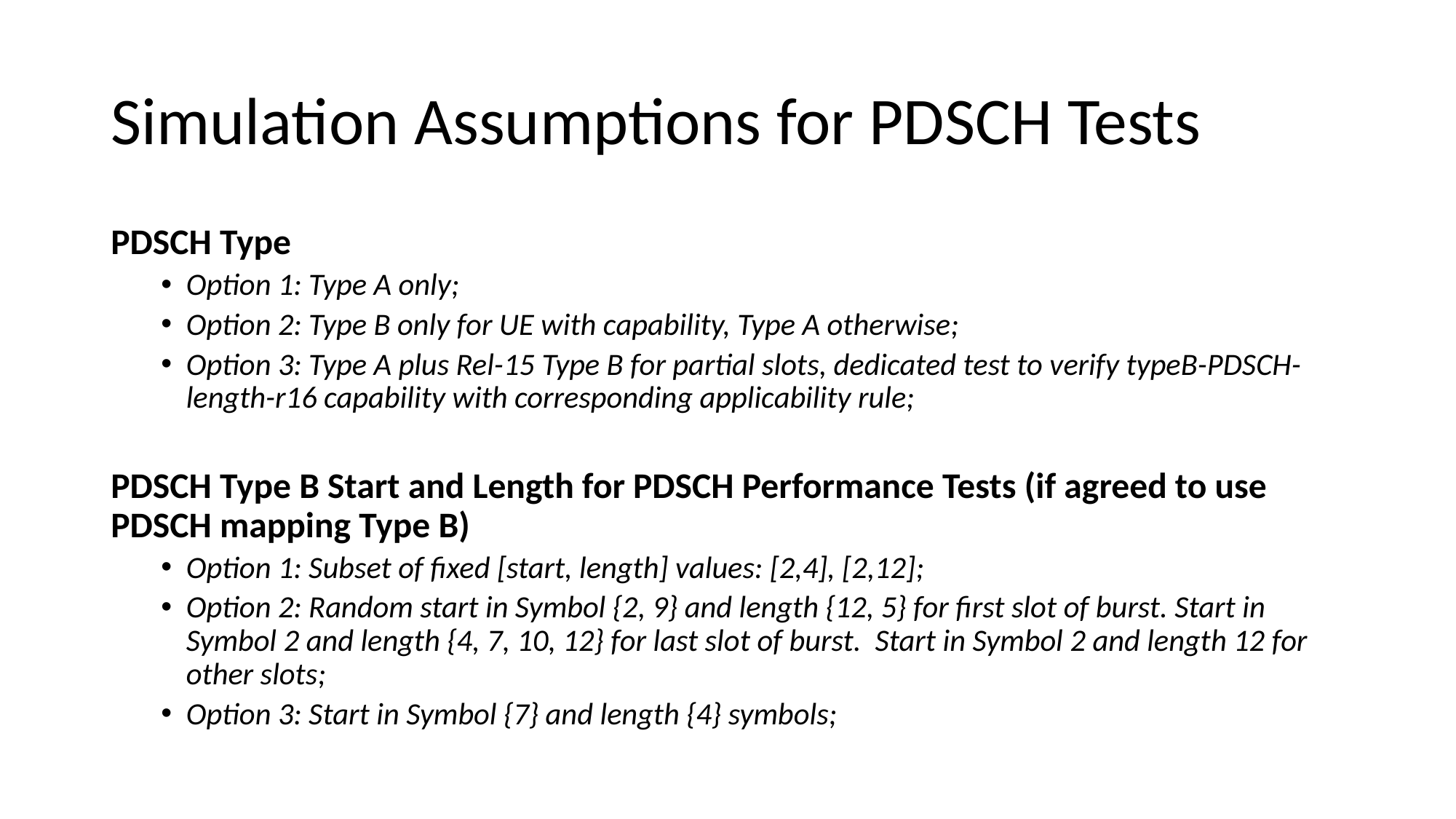

# Simulation Assumptions for PDSCH Tests
PDSCH Type
Option 1: Type A only;
Option 2: Type B only for UE with capability, Type A otherwise;
Option 3: Type A plus Rel-15 Type B for partial slots, dedicated test to verify typeB-PDSCH-length-r16 capability with corresponding applicability rule;

PDSCH Type B Start and Length for PDSCH Performance Tests (if agreed to use PDSCH mapping Type B)
Option 1: Subset of fixed [start, length] values: [2,4], [2,12];
Option 2: Random start in Symbol {2, 9} and length {12, 5} for first slot of burst. Start in Symbol 2 and length {4, 7, 10, 12} for last slot of burst.  Start in Symbol 2 and length 12 for other slots;
Option 3: Start in Symbol {7} and length {4} symbols;